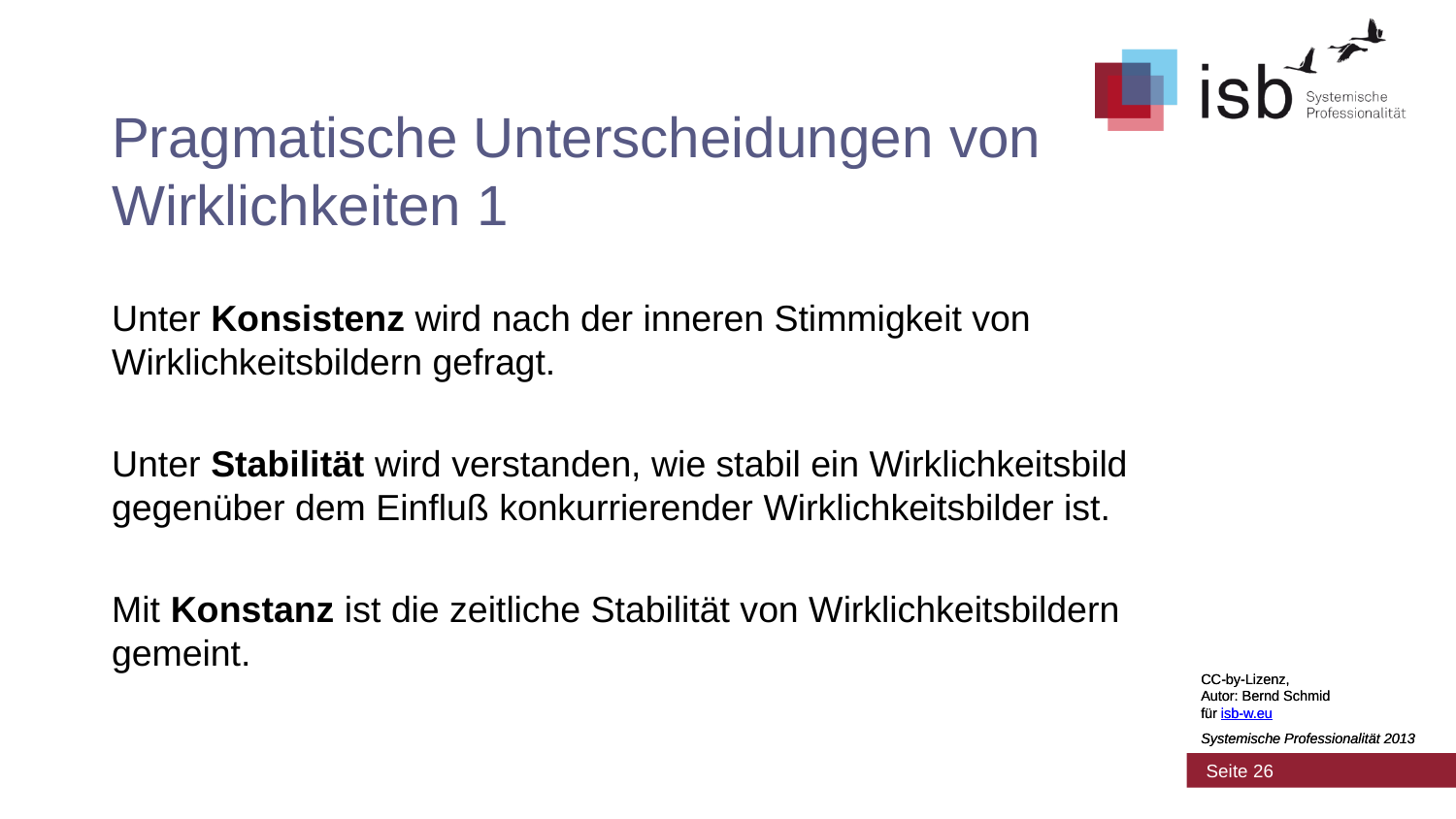

# Pragmatische Unterscheidungen von Wirklichkeiten 1
Unter Konsistenz wird nach der inneren Stimmigkeit von Wirklichkeitsbildern gefragt.

Unter Stabilität wird verstanden, wie stabil ein Wirklichkeitsbild gegenüber dem Einfluß konkurrierender Wirklichkeitsbilder ist.

Mit Konstanz ist die zeitliche Stabilität von Wirklichkeitsbildern gemeint.

CC-by-Lizenz,
Autor: Bernd Schmid
für isb-w.eu
Systemische Professionalität 2013
 Seite 26